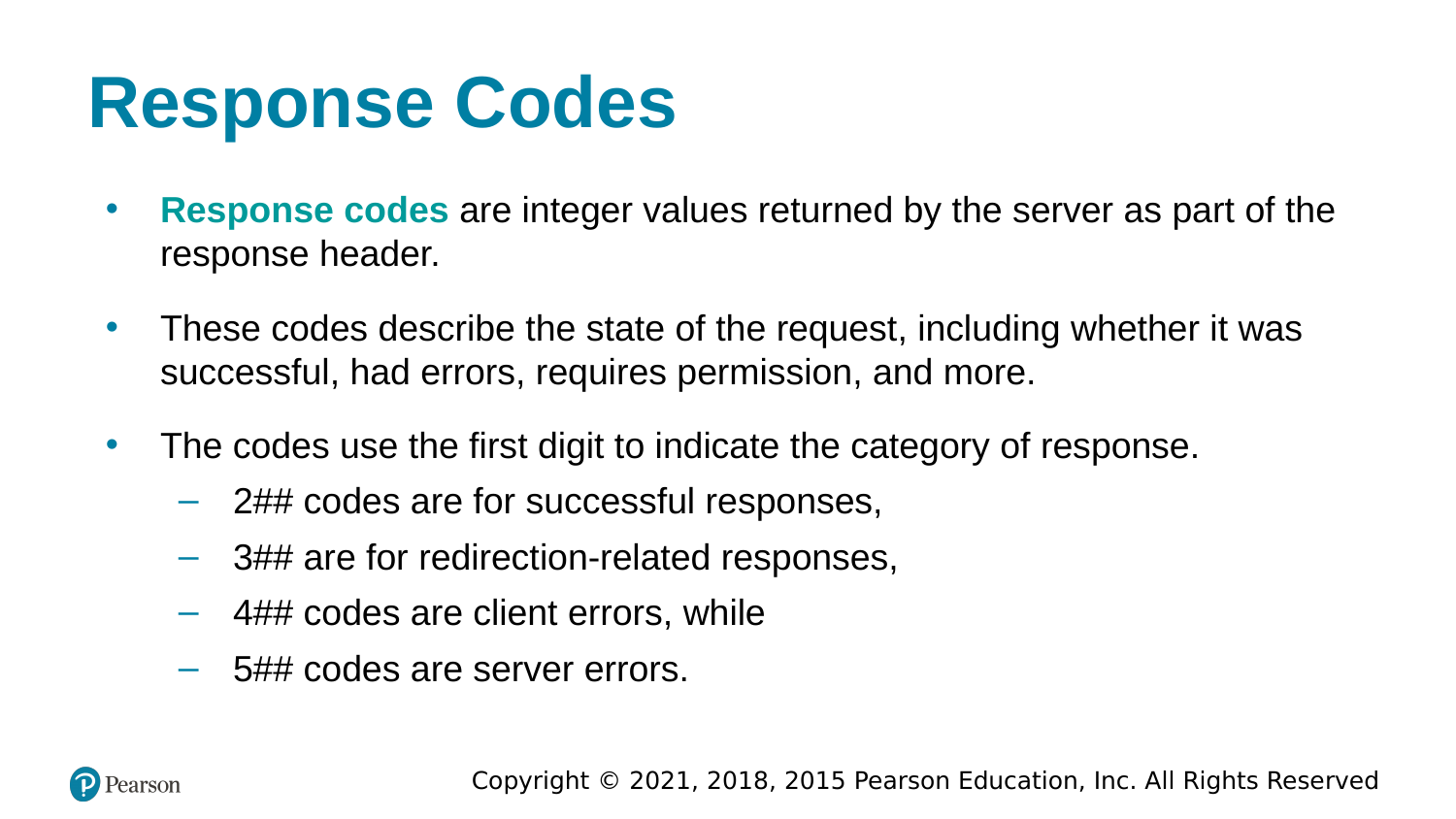

# Response Codes
Response codes are integer values returned by the server as part of the response header.
These codes describe the state of the request, including whether it was successful, had errors, requires permission, and more.
The codes use the first digit to indicate the category of response.
2## codes are for successful responses,
3## are for redirection-related responses,
4## codes are client errors, while
5## codes are server errors.